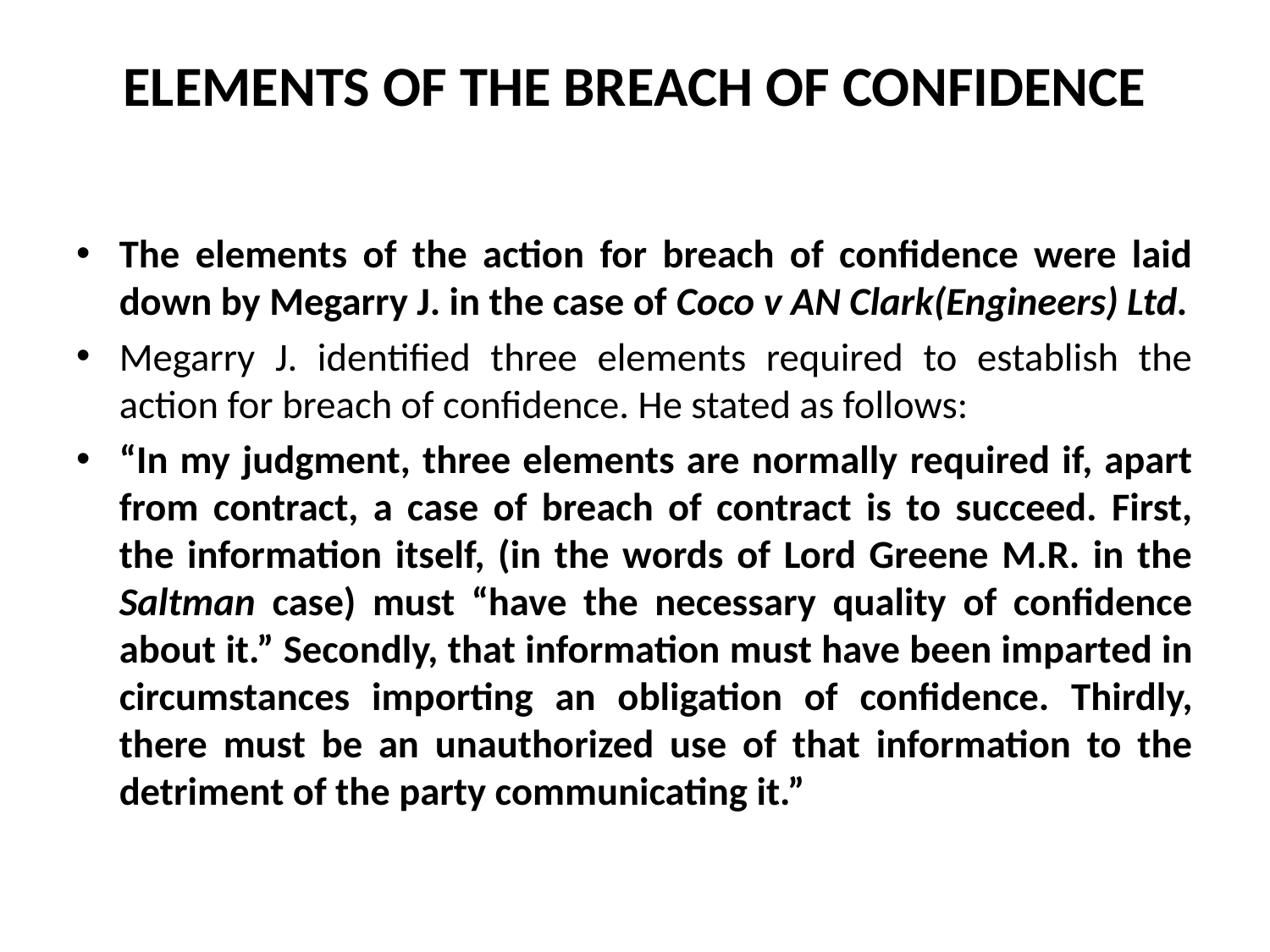

# ELEMENTS OF THE BREACH OF CONFIDENCE
The elements of the action for breach of confidence were laid down by Megarry J. in the case of Coco v AN Clark(Engineers) Ltd.
Megarry J. identified three elements required to establish the action for breach of confidence. He stated as follows:
“In my judgment, three elements are normally required if, apart from contract, a case of breach of contract is to succeed. First, the information itself, (in the words of Lord Greene M.R. in the Saltman case) must “have the necessary quality of confidence about it.” Secondly, that information must have been imparted in circumstances importing an obligation of confidence. Thirdly, there must be an unauthorized use of that information to the detriment of the party communicating it.”